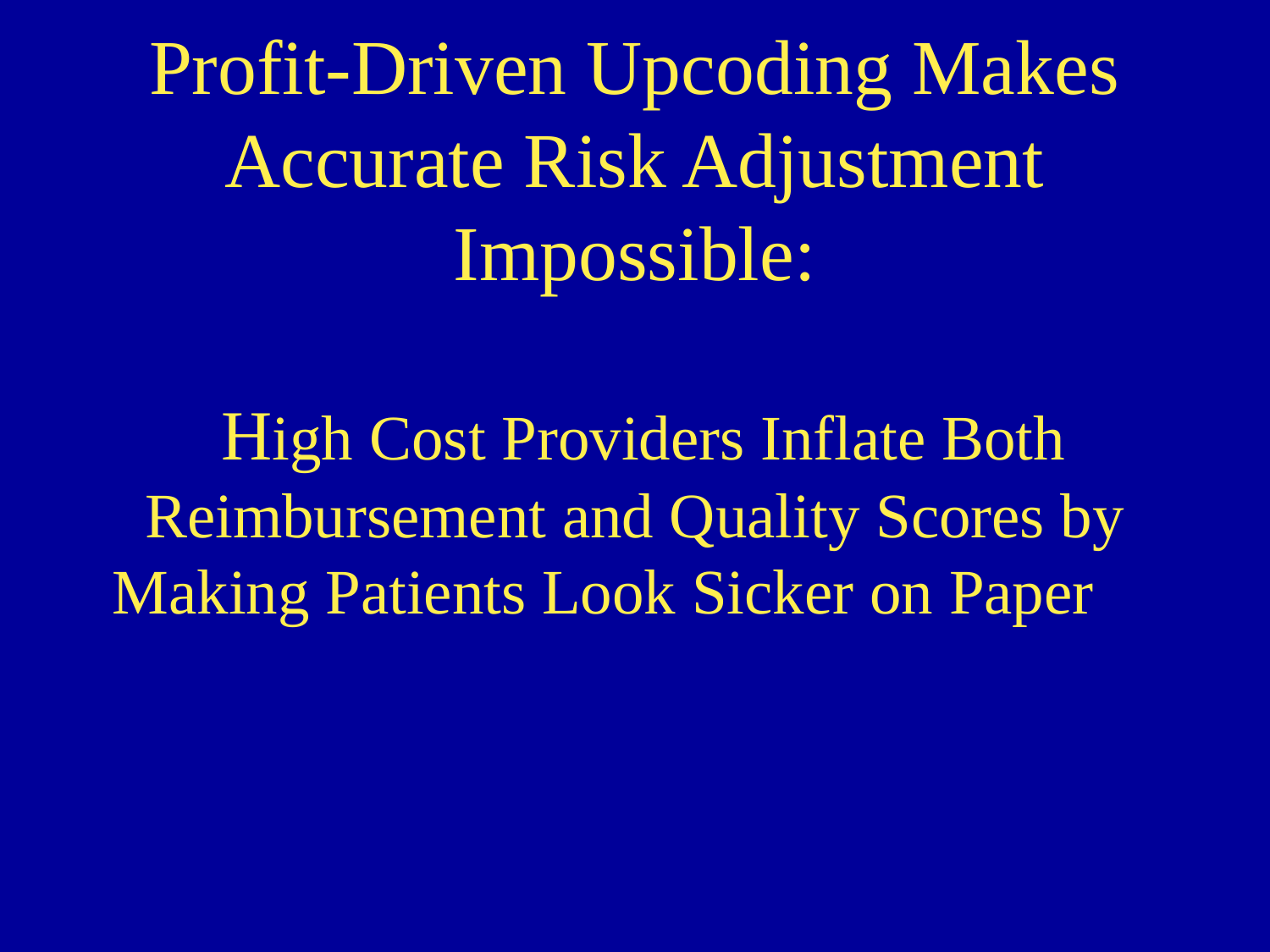

Profit-Driven Upcoding Makes Accurate Risk Adjustment Impossible:
 High Cost Providers Inflate Both Reimbursement and Quality Scores by Making Patients Look Sicker on Paper